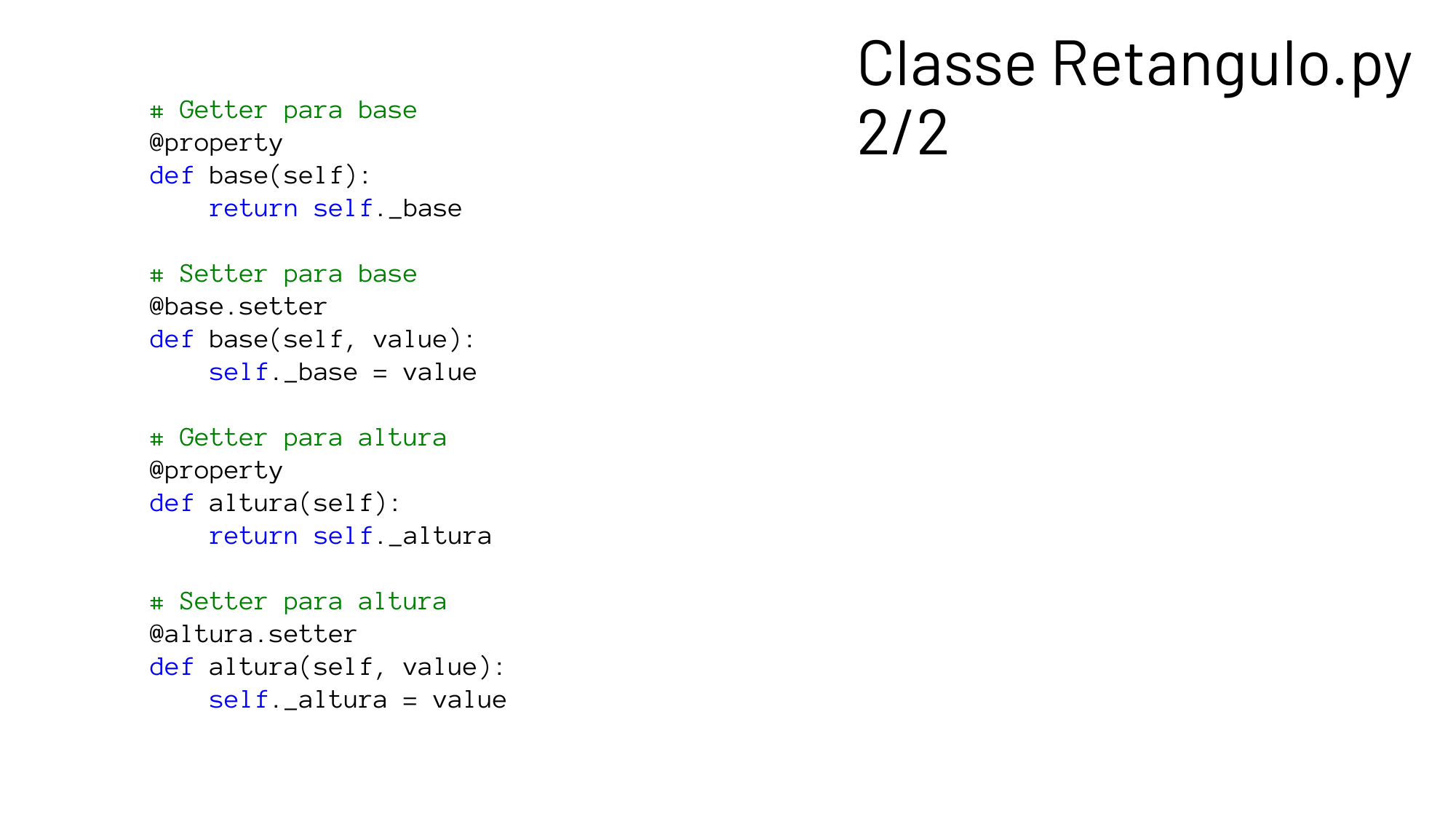

Classe Retangulo.py
2/2
    # Getter para base
    @property
    def base(self):
        return self._base
    # Setter para base
    @base.setter
    def base(self, value):
        self._base = value
    # Getter para altura
    @property
    def altura(self):
        return self._altura
    # Setter para altura
    @altura.setter
    def altura(self, value):
        self._altura = value